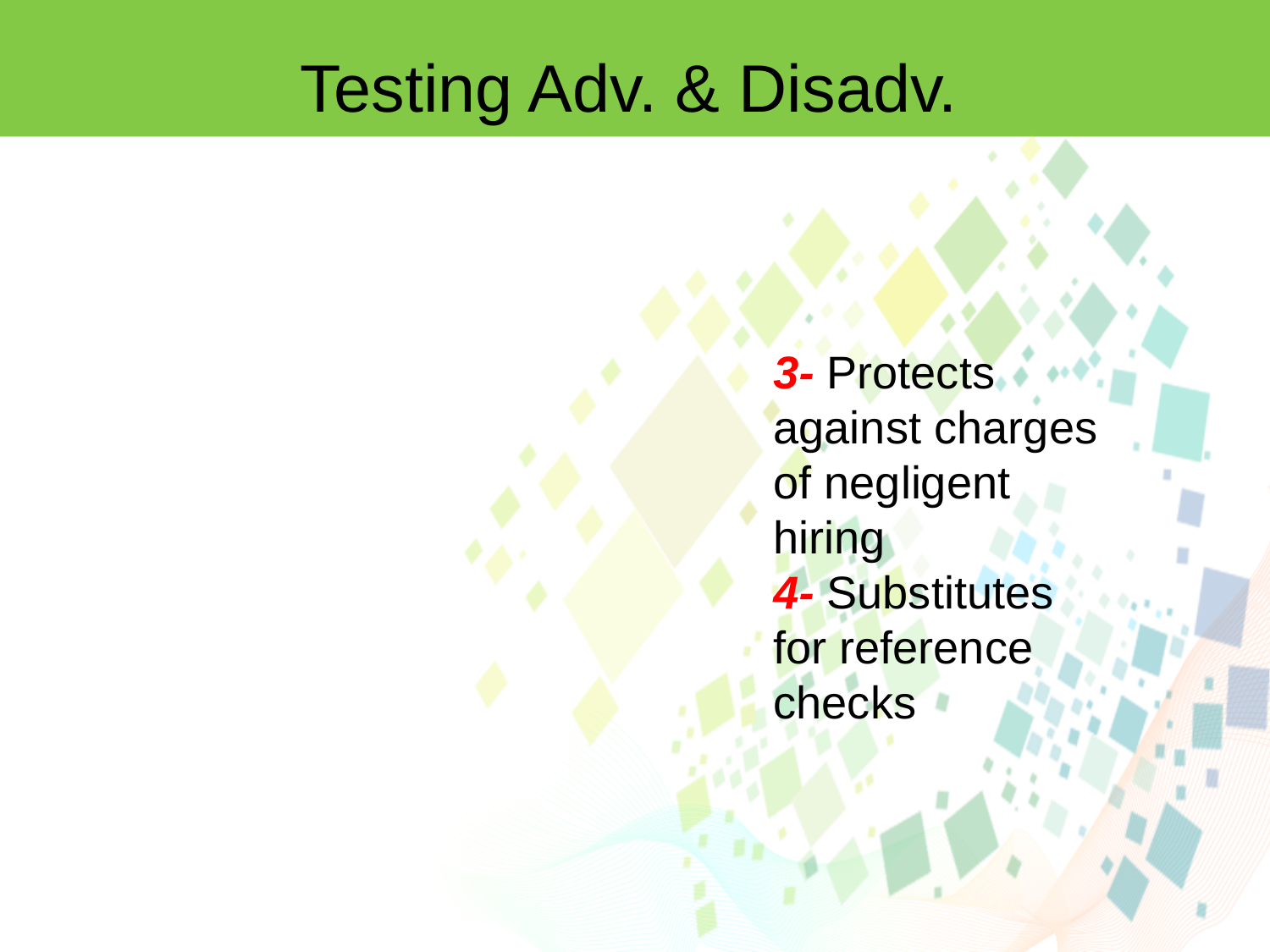

Testing Adv. & Disadv.
3- Protects against charges of negligent hiring
4- Substitutes for reference checks